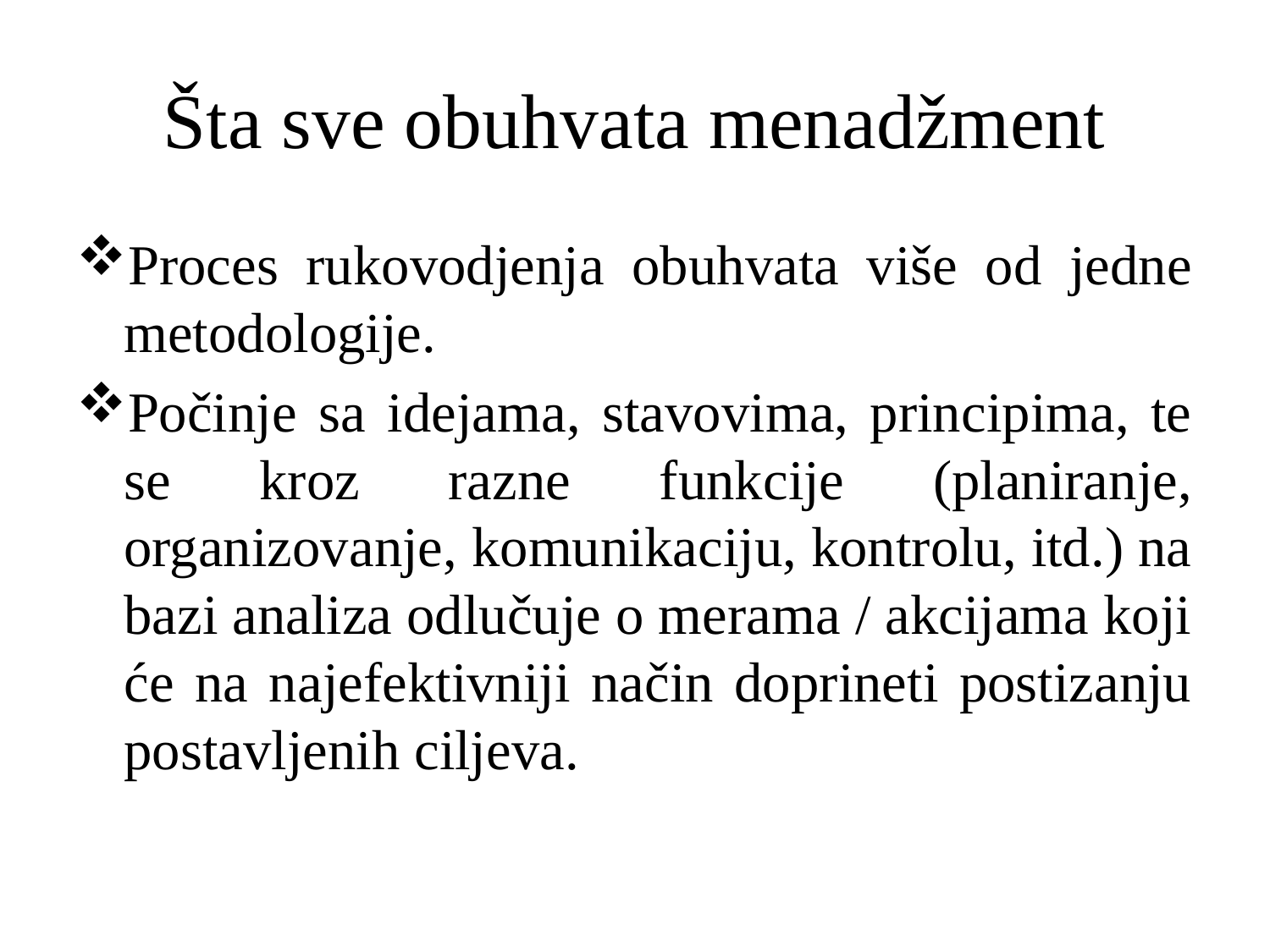

# Šta sve obuhvata menadžment
Proces rukovodjenja obuhvata više od jedne metodologije.
Počinje sa idejama, stavovima, principima, te se kroz razne funkcije (planiranje, organizovanje, komunikaciju, kontrolu, itd.) na bazi analiza odlučuje o merama / akcijama koji će na najefektivniji način doprineti postizanju postavljenih ciljeva.